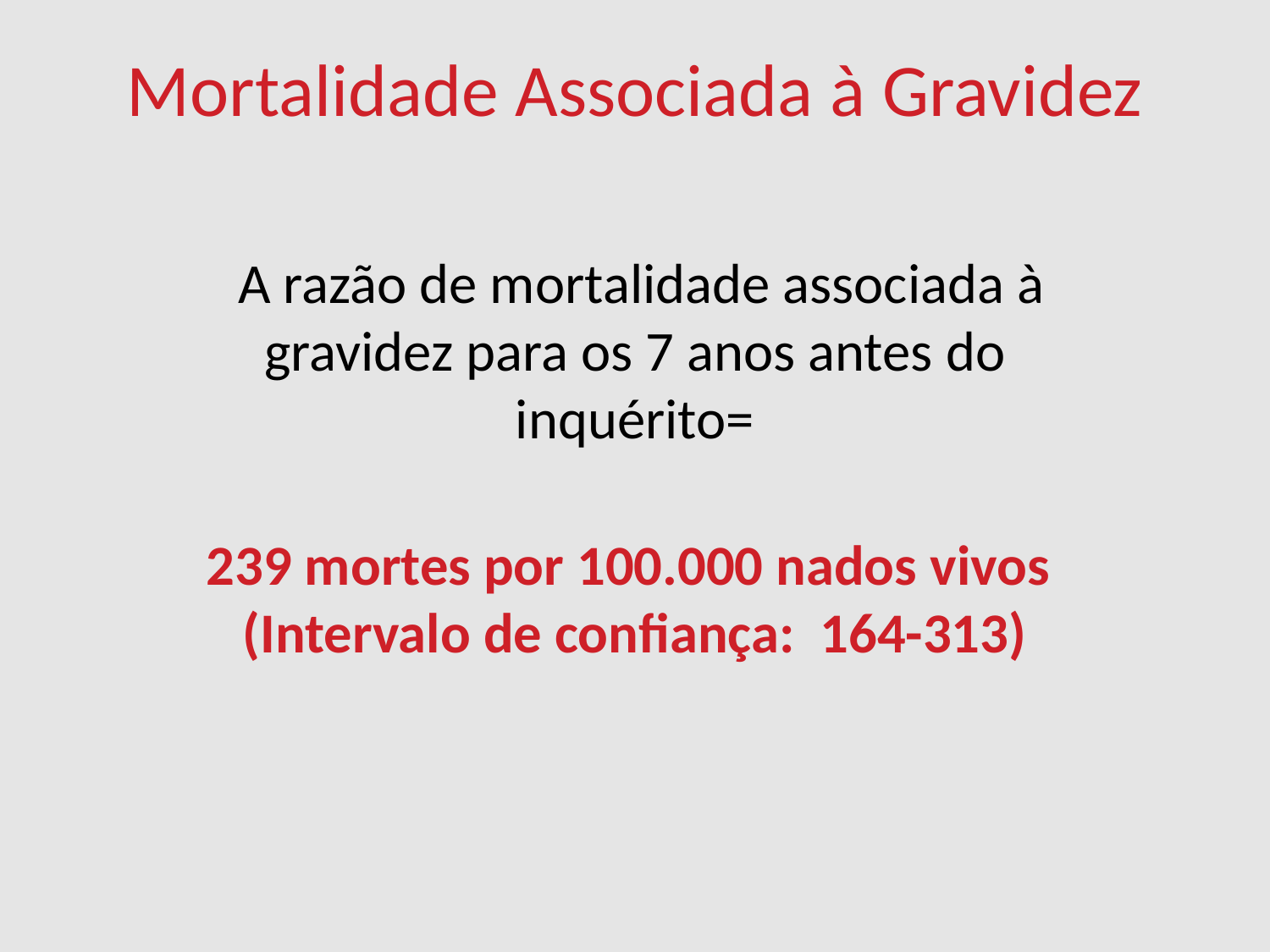

Mortalidade Associada à Gravidez
 A razão de mortalidade associada à gravidez para os 7 anos antes do inquérito=
239 mortes por 100.000 nados vivos
(Intervalo de confiança:  164-313)